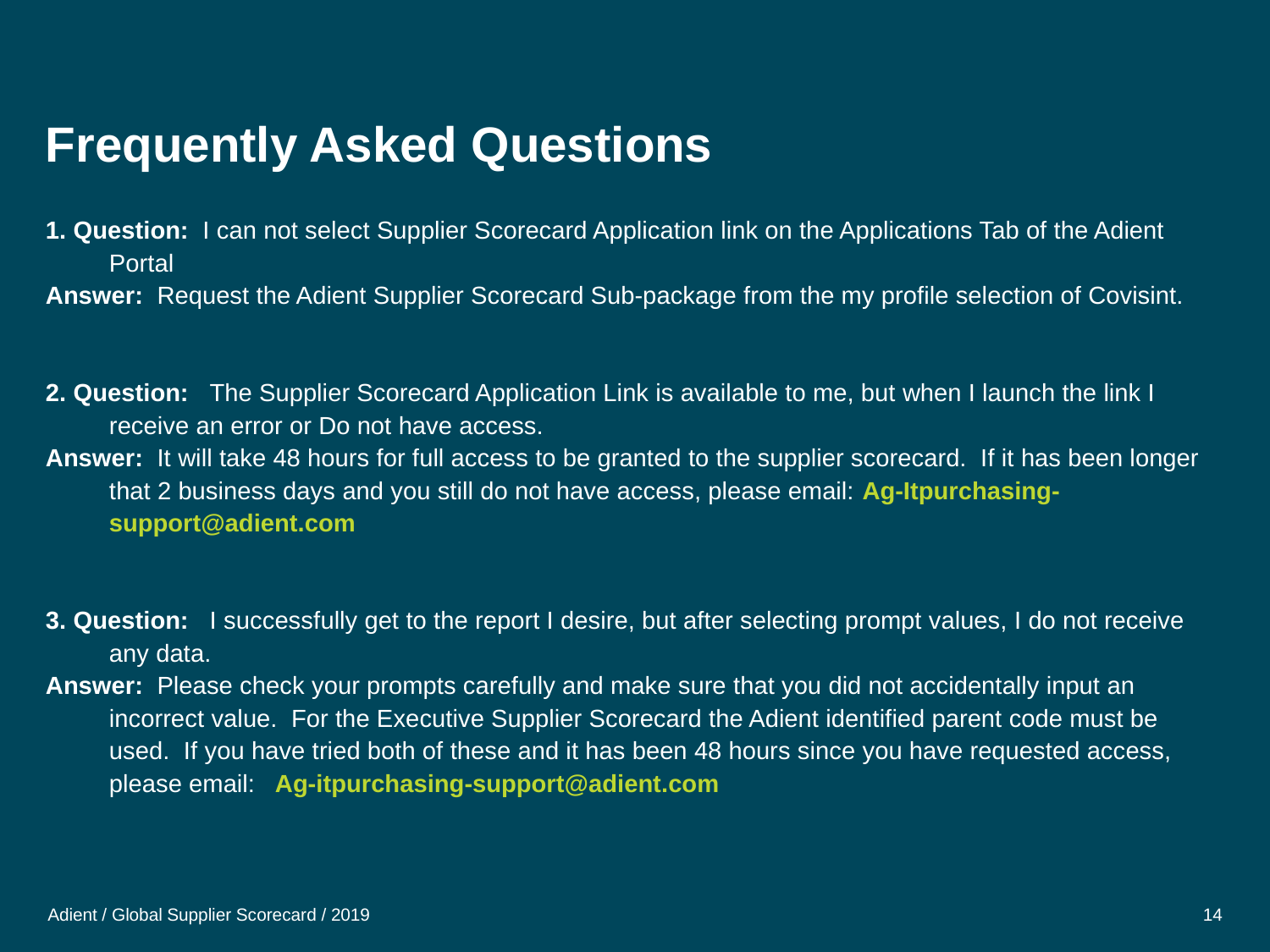

# Frequently Asked Questions
1. Question:  I can not select Supplier Scorecard Application link on the Applications Tab of the Adient Portal
Answer:  Request the Adient Supplier Scorecard Sub-package from the my profile selection of Covisint.

2. Question:   The Supplier Scorecard Application Link is available to me, but when I launch the link I receive an error or Do not have access.
Answer:  It will take 48 hours for full access to be granted to the supplier scorecard.  If it has been longer that 2 business days and you still do not have access, please email: Ag-Itpurchasing-support@adient.com

3. Question:   I successfully get to the report I desire, but after selecting prompt values, I do not receive any data.
Answer:  Please check your prompts carefully and make sure that you did not accidentally input an incorrect value.  For the Executive Supplier Scorecard the Adient identified parent code must be used.  If you have tried both of these and it has been 48 hours since you have requested access, please email:   Ag-itpurchasing-support@adient.com

Adient / Global Supplier Scorecard / 2019
14